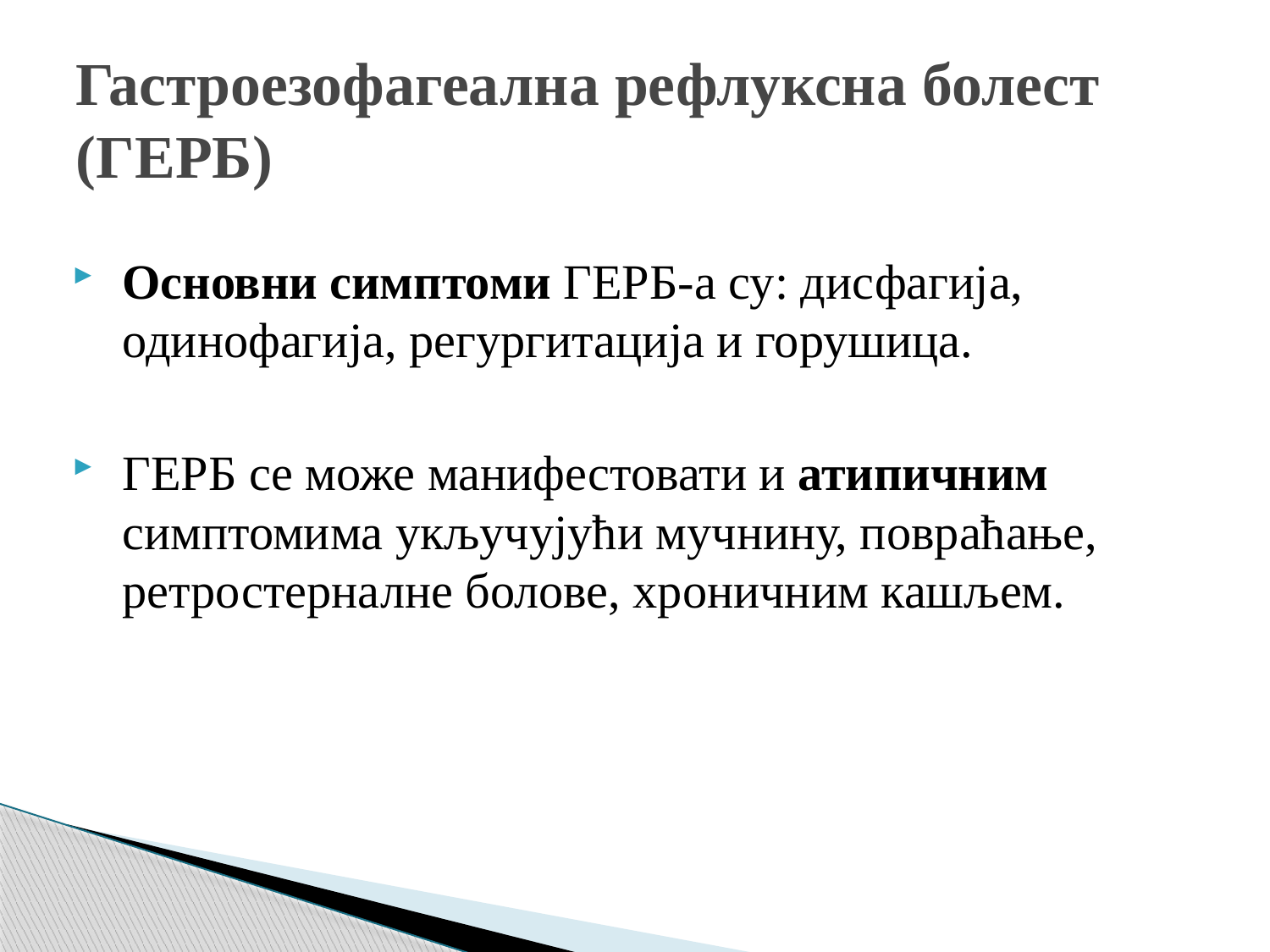

# Гастроезофагеална рефлуксна болест (ГЕРБ)
Основни симптоми ГЕРБ-а су: дисфагија, одинофагија, регургитација и горушица.

ГЕРБ се може манифестовати и атипичним симптомима укључујући мучнину, повраћање, ретростерналне болове, хроничним кашљем.